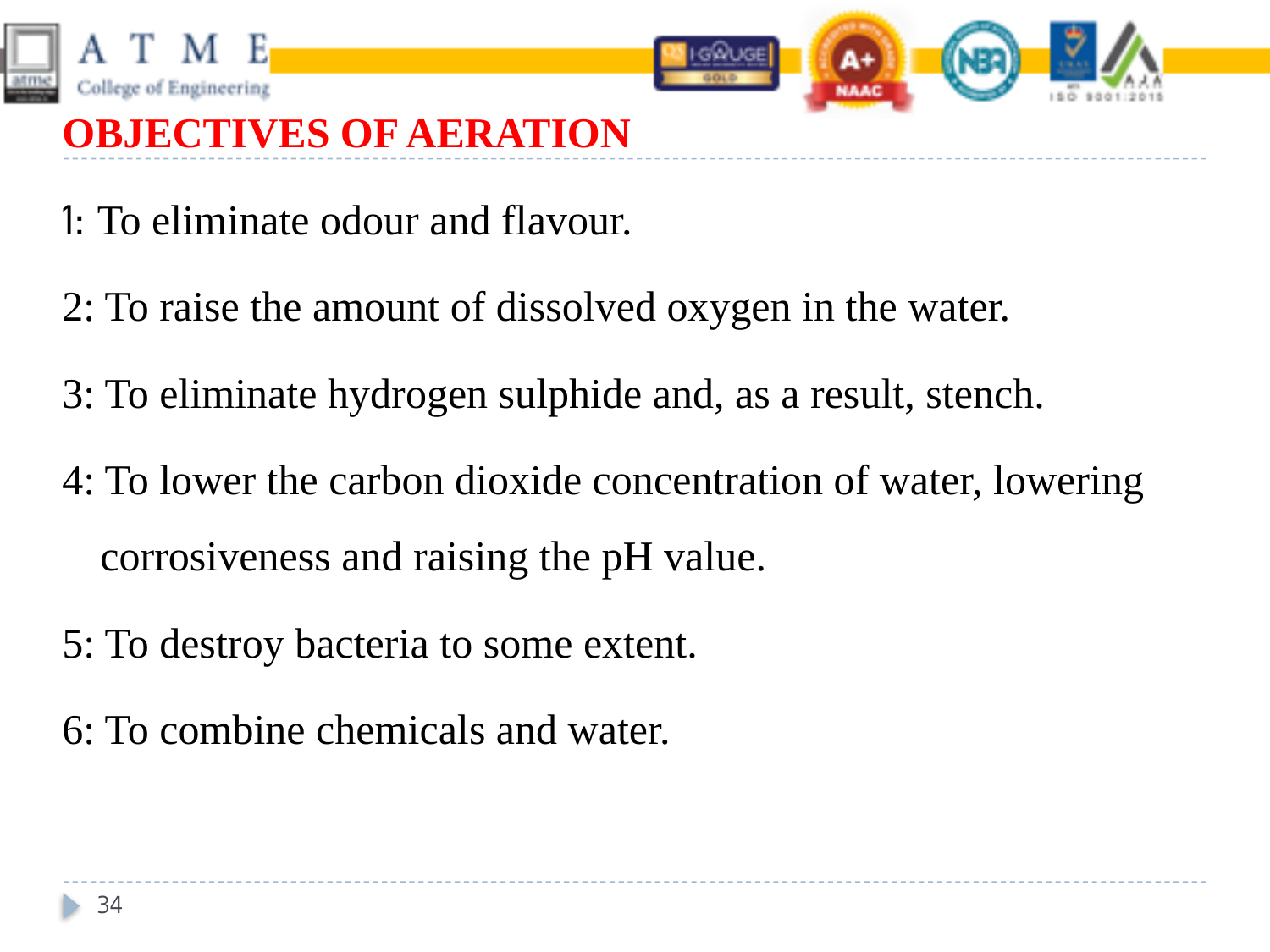

OBJECTIVES OF AERATION
1: To eliminate odour and flavour.
2: To raise the amount of dissolved oxygen in the water.
3: To eliminate hydrogen sulphide and, as a result, stench.
4: To lower the carbon dioxide concentration of water, lowering corrosiveness and raising the pH value.
5: To destroy bacteria to some extent.
6: To combine chemicals and water.

34